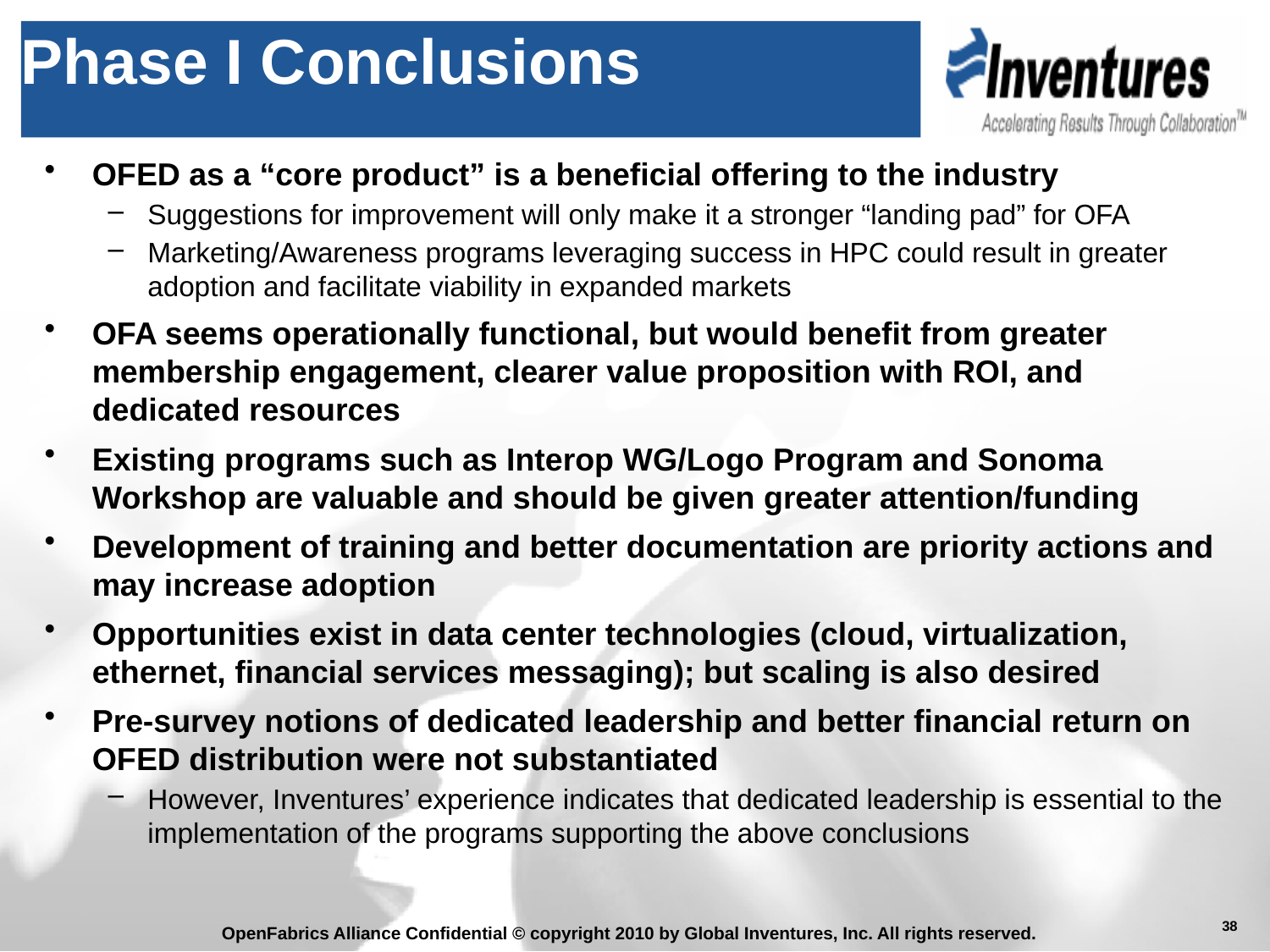

# Phase I Conclusions
OFED as a “core product” is a beneficial offering to the industry
Suggestions for improvement will only make it a stronger “landing pad” for OFA
Marketing/Awareness programs leveraging success in HPC could result in greater adoption and facilitate viability in expanded markets
OFA seems operationally functional, but would benefit from greater membership engagement, clearer value proposition with ROI, and dedicated resources
Existing programs such as Interop WG/Logo Program and Sonoma Workshop are valuable and should be given greater attention/funding
Development of training and better documentation are priority actions and may increase adoption
Opportunities exist in data center technologies (cloud, virtualization, ethernet, financial services messaging); but scaling is also desired
Pre-survey notions of dedicated leadership and better financial return on OFED distribution were not substantiated
However, Inventures’ experience indicates that dedicated leadership is essential to the implementation of the programs supporting the above conclusions